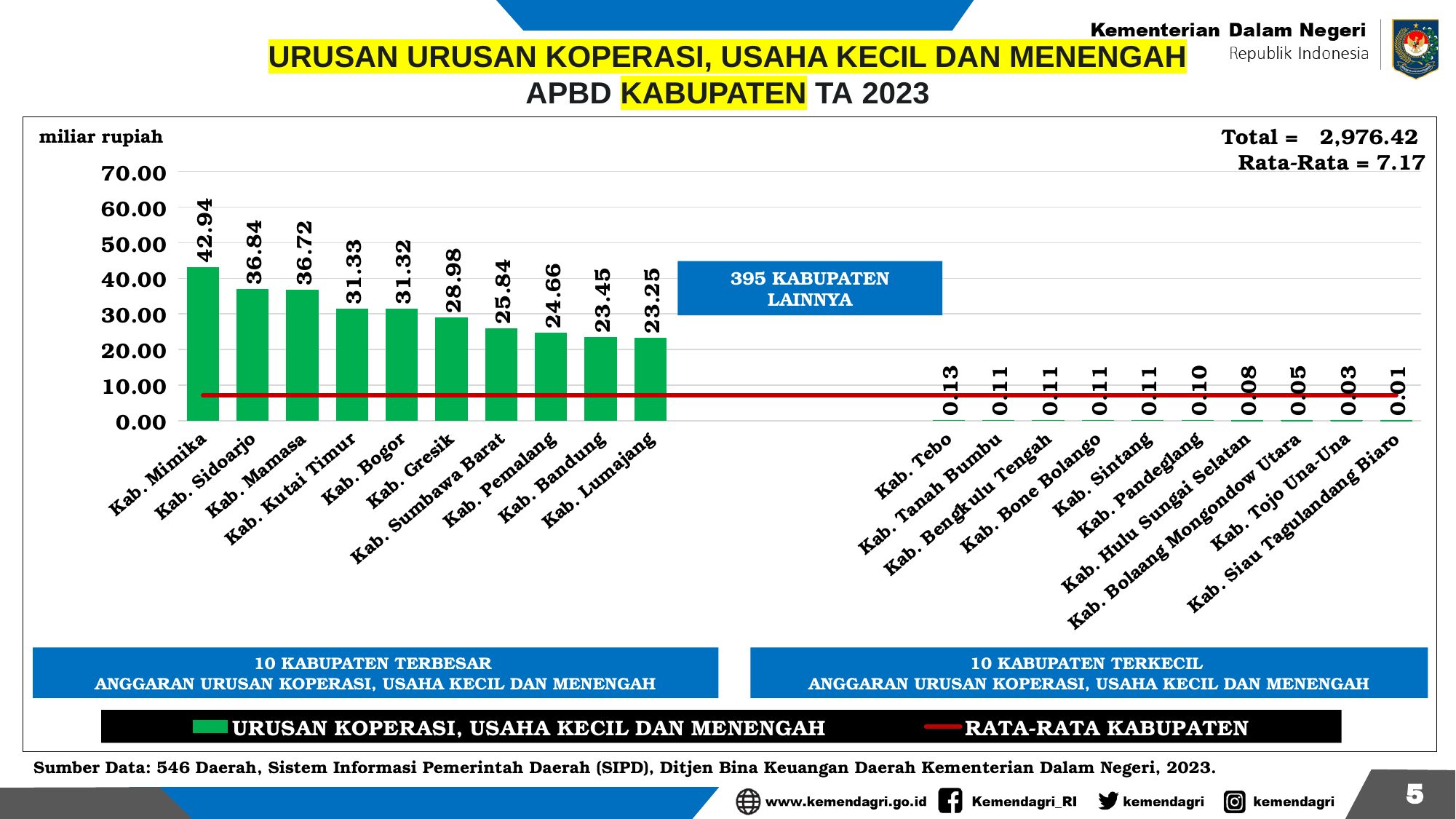

URUSAN URUSAN KOPERASI, USAHA KECIL DAN MENENGAH
APBD KABUPATEN TA 2023
miliar rupiah

### Chart

| Category | URUSAN KOPERASI, USAHA KECIL DAN MENENGAH | RATA-RATA KABUPATEN |
|---|---|---|
| Kab. Mimika | 42.941460759 | 7.172096539301198 |
| Kab. Sidoarjo | 36.838446452 | 7.172096539301198 |
| Kab. Mamasa | 36.716127045 | 7.172096539301198 |
| Kab. Kutai Timur | 31.333760728 | 7.172096539301198 |
| Kab. Bogor | 31.323322096 | 7.172096539301198 |
| Kab. Gresik | 28.975639651 | 7.172096539301198 |
| Kab. Sumbawa Barat | 25.844246661 | 7.172096539301198 |
| Kab. Pemalang | 24.6607065 | 7.172096539301198 |
| Kab. Bandung | 23.453670799 | 7.172096539301198 |
| Kab. Lumajang | 23.248661133 | 7.172096539301198 |
|  | None | 7.172096539301198 |
|  | None | 7.172096539301198 |
|  | None | 7.172096539301198 |
|  | None | 7.172096539301198 |
|  | None | 7.172096539301198 |
| Kab. Tebo | 0.1329221 | 7.172096539301198 |
| Kab. Tanah Bumbu | 0.1148837 | 7.172096539301198 |
| Kab. Bengkulu Tengah | 0.110242 | 7.172096539301198 |
| Kab. Bone Bolango | 0.1071 | 7.172096539301198 |
| Kab. Sintang | 0.105 | 7.172096539301198 |
| Kab. Pandeglang | 0.095 | 7.172096539301198 |
| Kab. Hulu Sungai Selatan | 0.0779094 | 7.172096539301198 |
| Kab. Bolaang Mongondow Utara | 0.049998909 | 7.172096539301198 |
| Kab. Tojo Una-Una | 0.0296 | 7.172096539301198 |
| Kab. Siau Tagulandang Biaro | 0.008721 | 7.172096539301198 |
Total =   2,976.42
Rata-Rata = 7.17
395 KABUPATEN LAINNYA
10 KABUPATEN TERBESAR
ANGGARAN URUSAN KOPERASI, USAHA KECIL DAN MENENGAH
10 KABUPATEN TERKECIL
ANGGARAN URUSAN KOPERASI, USAHA KECIL DAN MENENGAH
Sumber Data: 546 Daerah, Sistem Informasi Pemerintah Daerah (SIPD), Ditjen Bina Keuangan Daerah Kementerian Dalam Negeri, 2023.
5